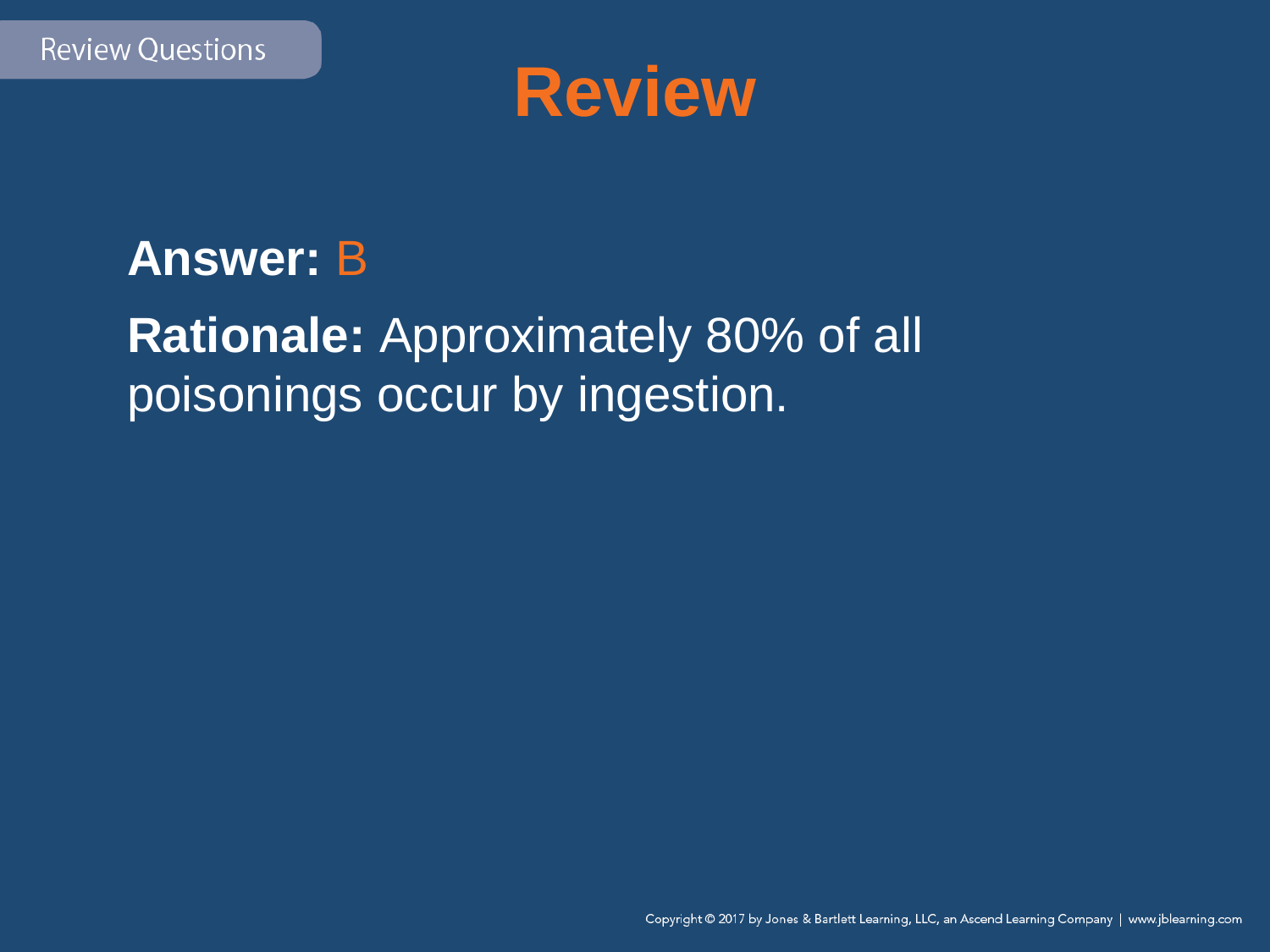

# Review
Answer: B
Rationale: Approximately 80% of all poisonings occur by ingestion.